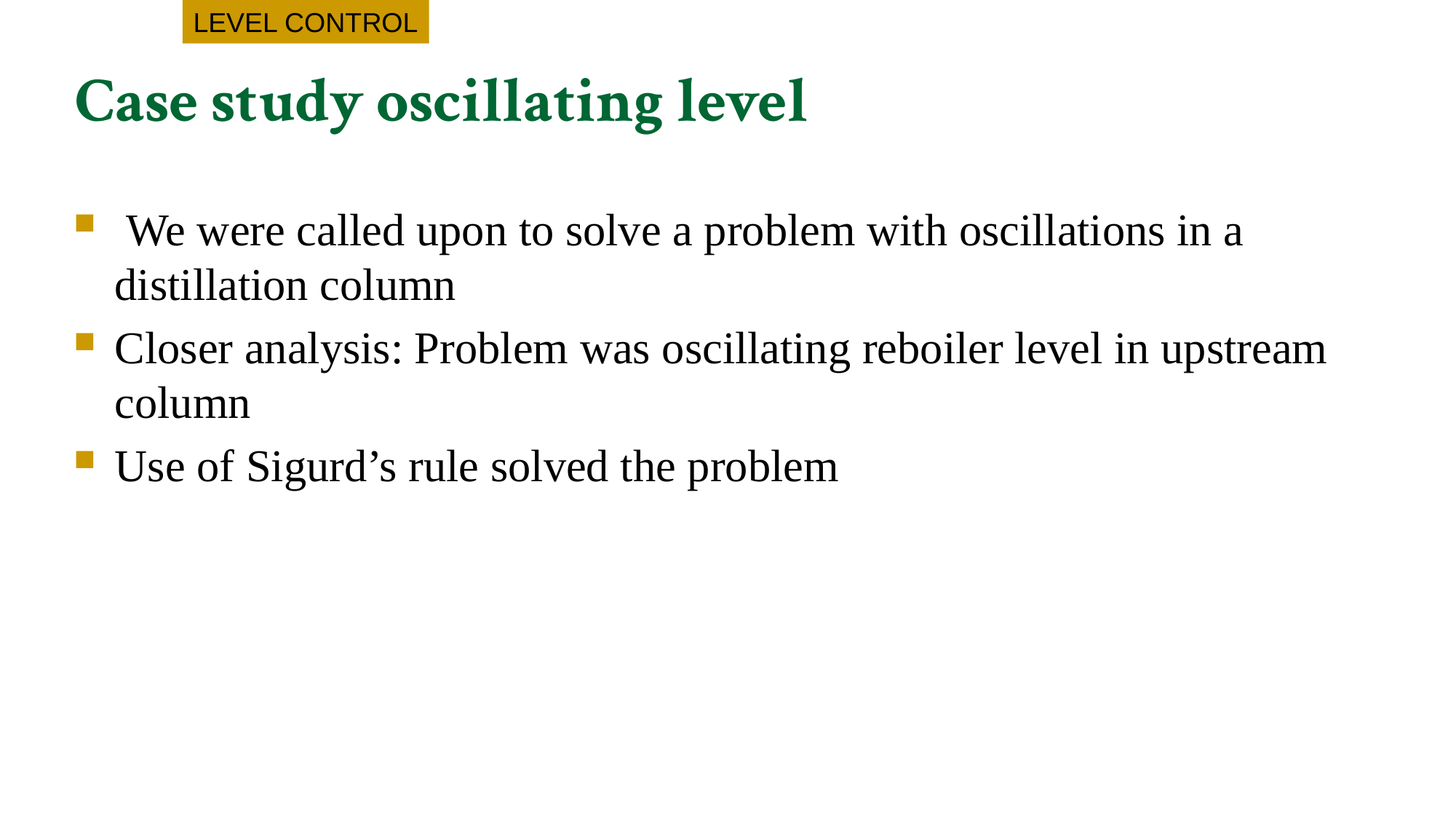

LEVEL CONTROL
# Case study oscillating level
 We were called upon to solve a problem with oscillations in a distillation column
Closer analysis: Problem was oscillating reboiler level in upstream column
Use of Sigurd’s rule solved the problem